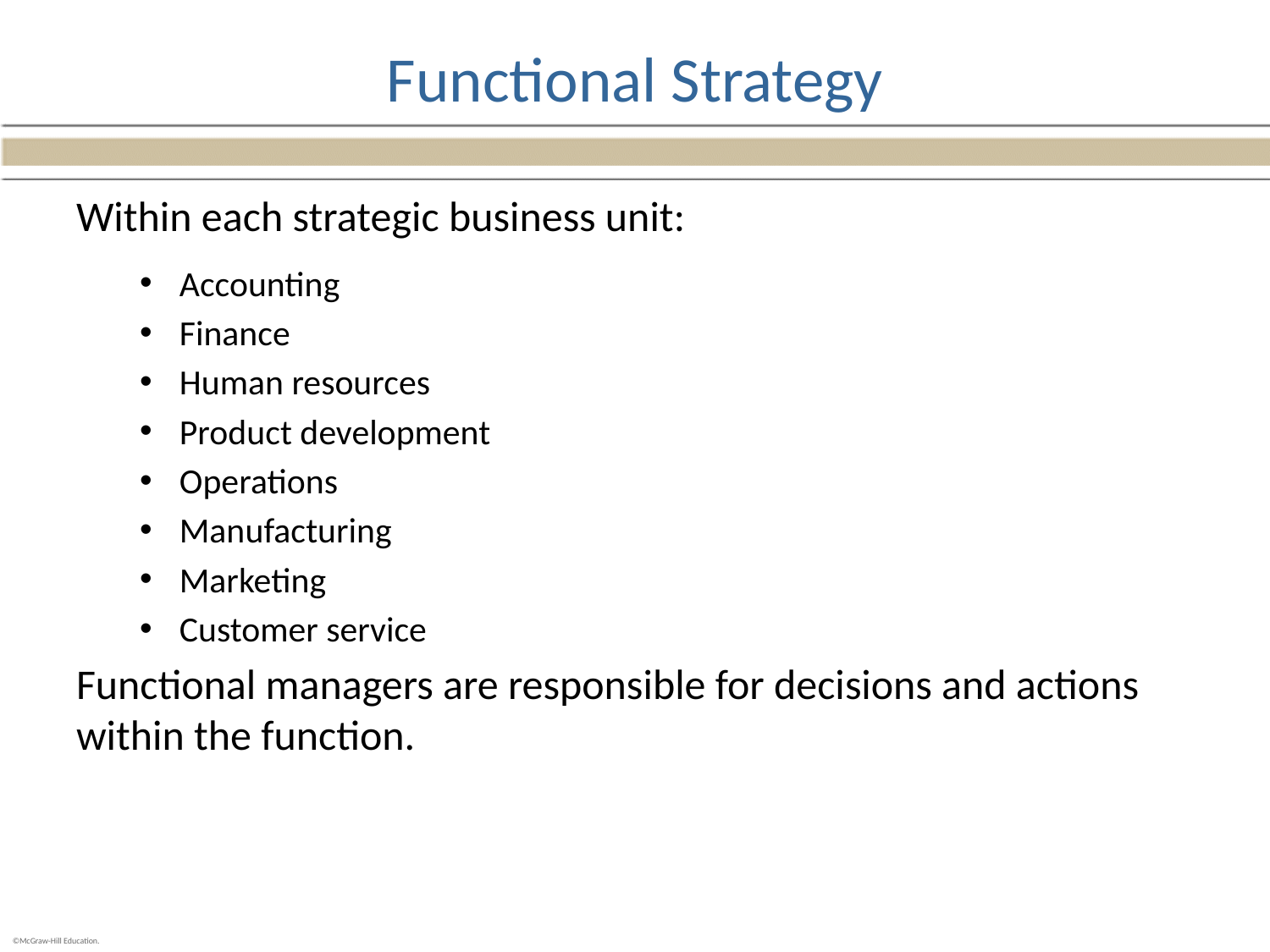

# Functional Strategy
Within each strategic business unit:
Accounting
Finance
Human resources
Product development
Operations
Manufacturing
Marketing
Customer service
Functional managers are responsible for decisions and actions within the function.